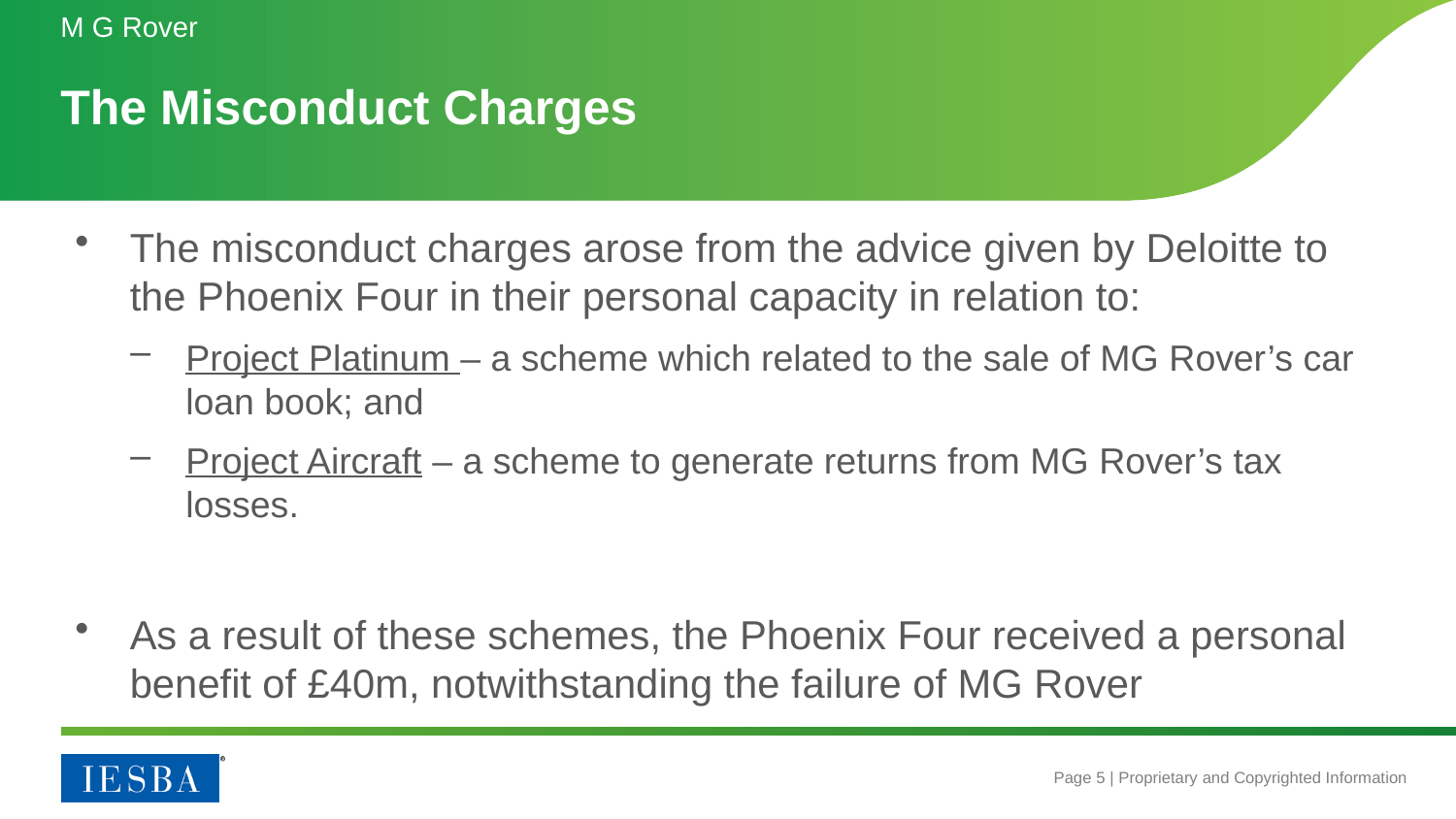

M G Rover
# The Misconduct Charges
The misconduct charges arose from the advice given by Deloitte to the Phoenix Four in their personal capacity in relation to:
Project Platinum – a scheme which related to the sale of MG Rover’s car loan book; and
Project Aircraft – a scheme to generate returns from MG Rover’s tax losses.

As a result of these schemes, the Phoenix Four received a personal benefit of £40m, notwithstanding the failure of MG Rover